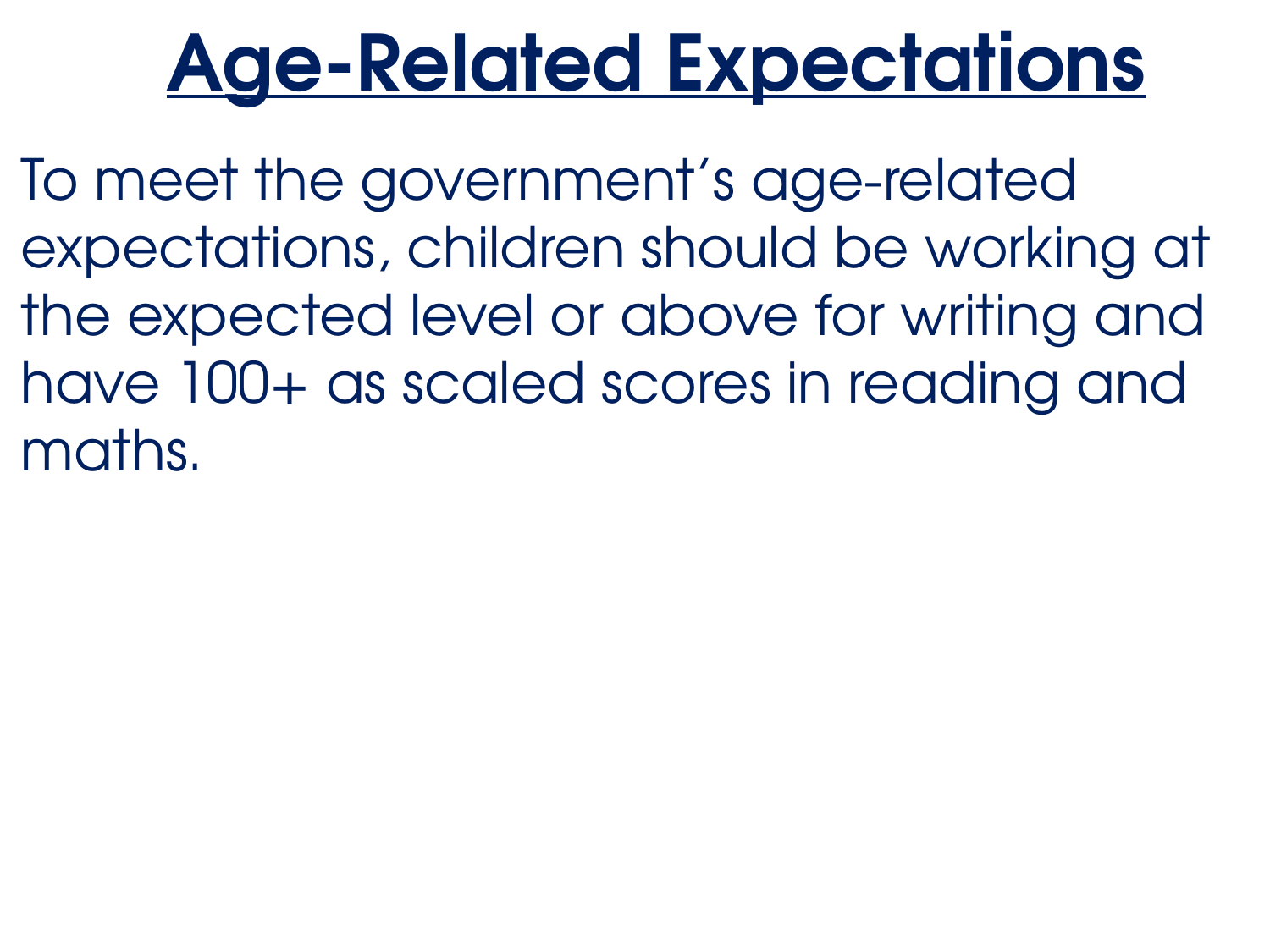

# Age-Related Expectations
To meet the government’s age-related expectations, children should be working at the expected level or above for writing and have 100+ as scaled scores in reading and maths.